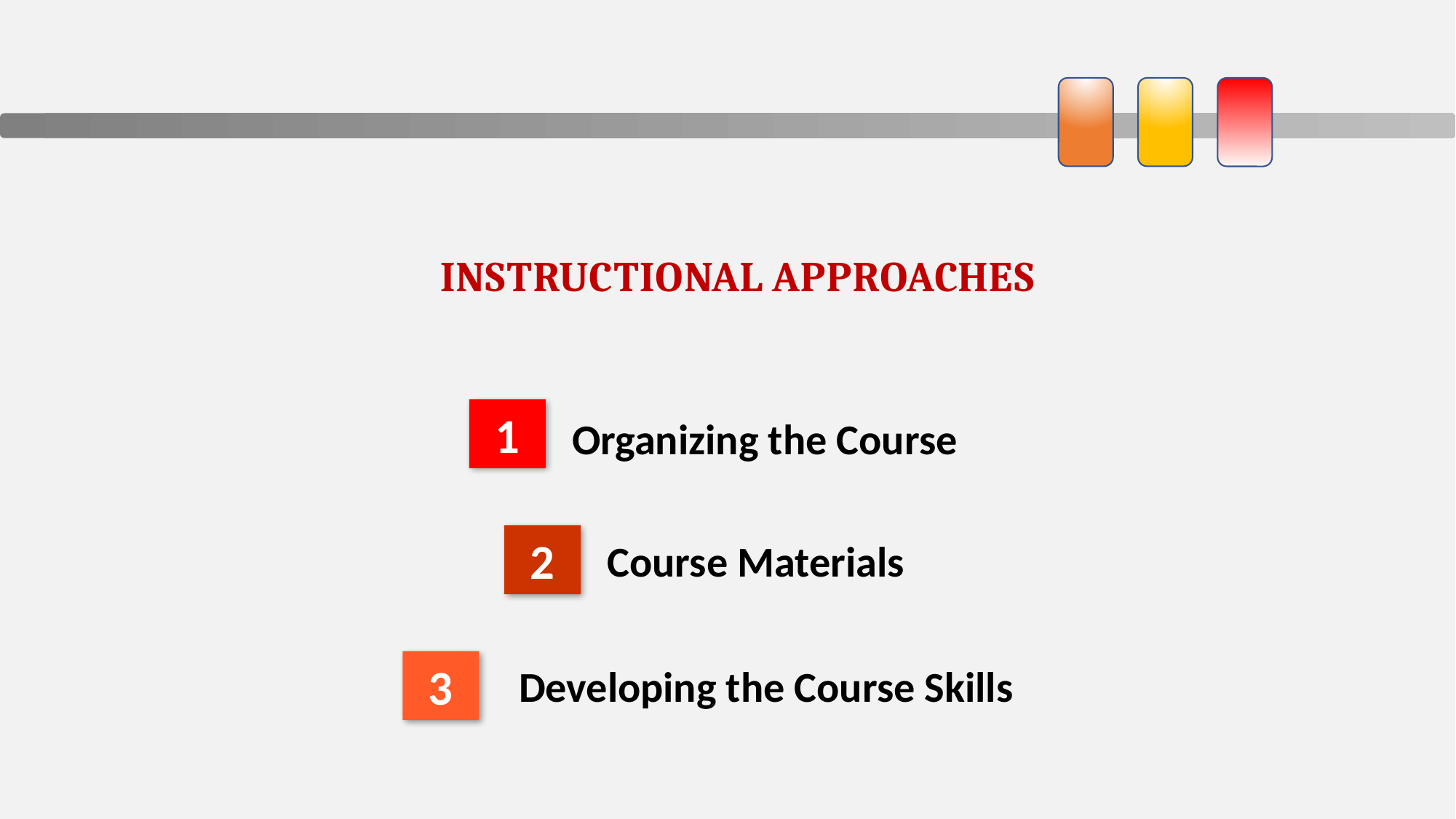

4
INSTRUCTIONAL APPROACHES
5
6
1
Organizing the Course
7
2
Course Materials
3
Developing the Course Skills